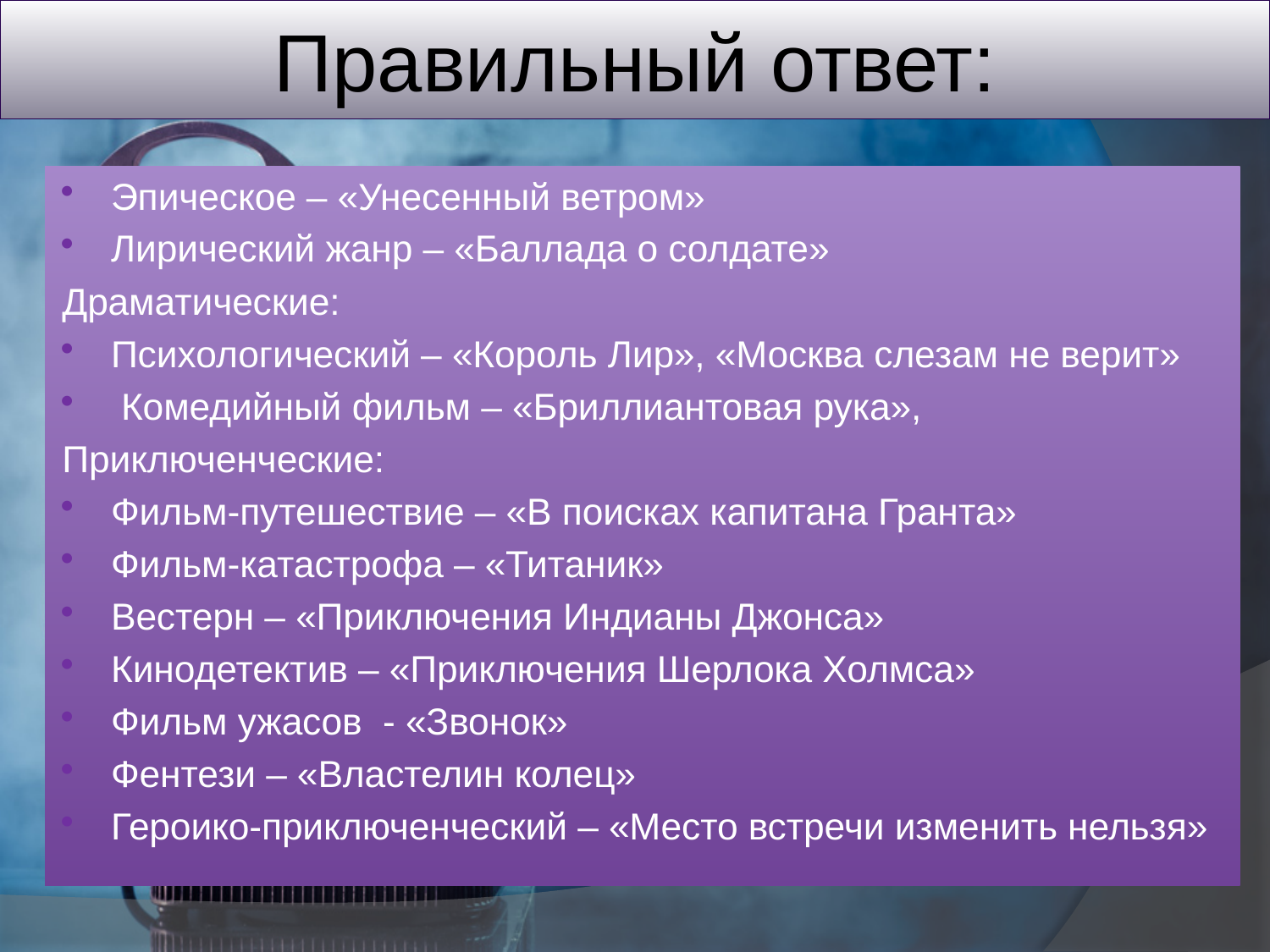

# Правильный ответ:
Эпическое – «Унесенный ветром»
Лирический жанр – «Баллада о солдате»
Драматические:
Психологический – «Король Лир», «Москва слезам не верит»
 Комедийный фильм – «Бриллиантовая рука»,
Приключенческие:
Фильм-путешествие – «В поисках капитана Гранта»
Фильм-катастрофа – «Титаник»
Вестерн – «Приключения Индианы Джонса»
Кинодетектив – «Приключения Шерлока Холмса»
Фильм ужасов  - «Звонок»
Фентези – «Властелин колец»
Героико-приключенческий – «Место встречи изменить нельзя»